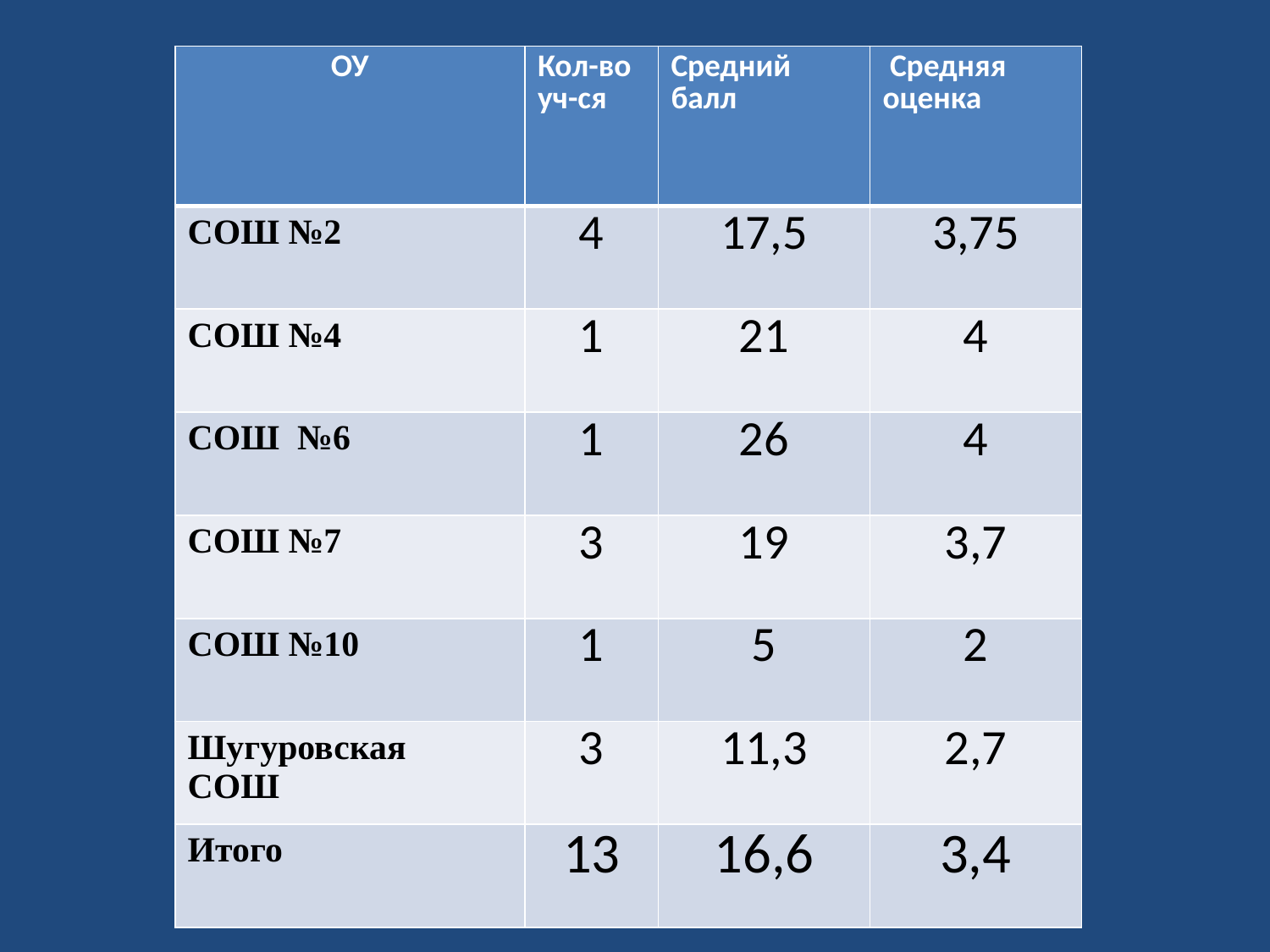

| ОУ | Кол-во уч-ся | Средний балл | Средняя оценка |
| --- | --- | --- | --- |
| СОШ №2 | 4 | 17,5 | 3,75 |
| СОШ №4 | 1 | 21 | 4 |
| СОШ №6 | 1 | 26 | 4 |
| СОШ №7 | 3 | 19 | 3,7 |
| СОШ №10 | 1 | 5 | 2 |
| Шугуровская СОШ | 3 | 11,3 | 2,7 |
| Итого | 13 | 16,6 | 3,4 |
#